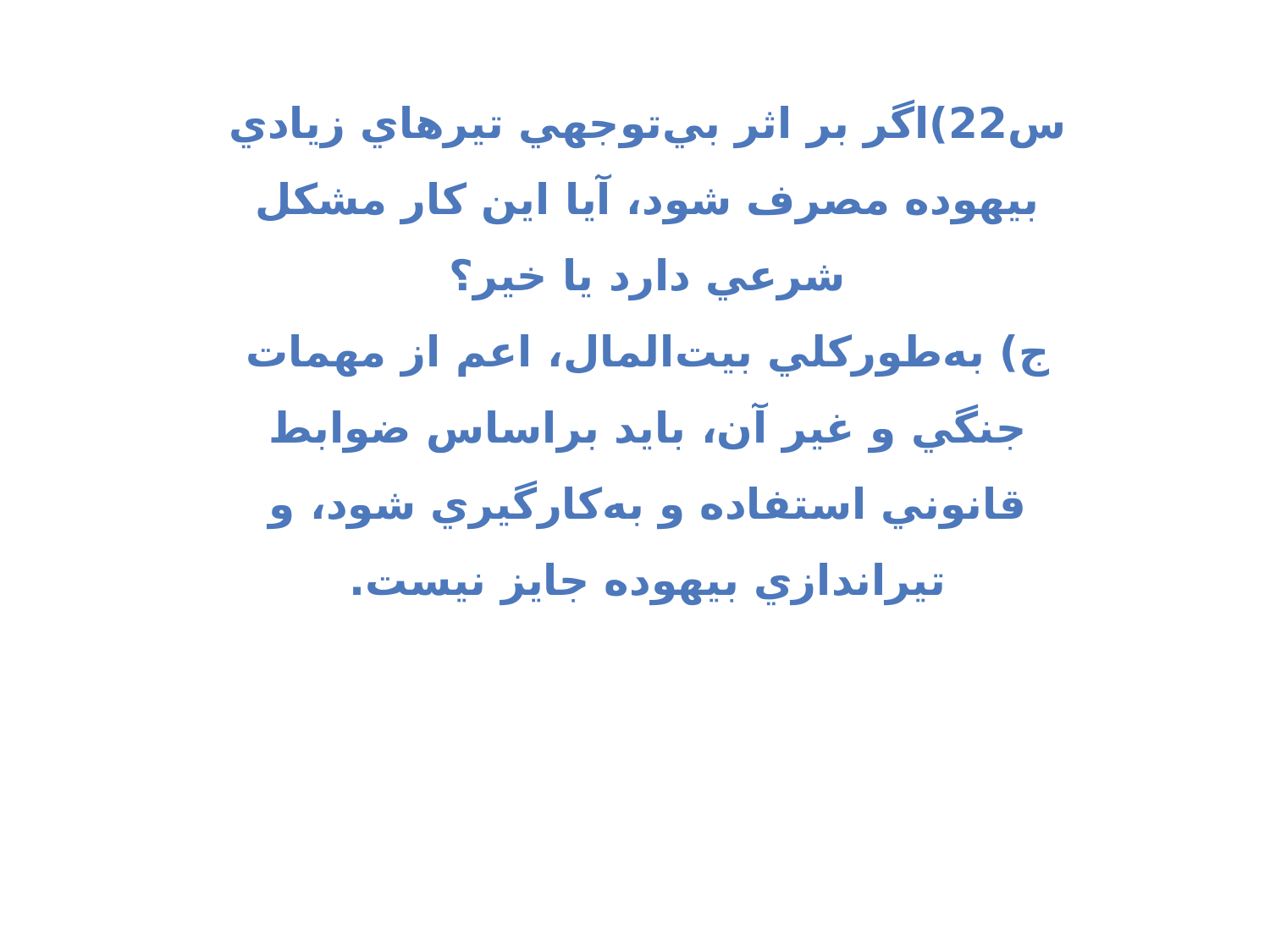

# س22)اگر بر اثر بي‌توجهي تيرهاي زيادي بيهوده مصرف شود، آيا اين كار مشكل شرعي دارد يا خير؟ ج) به‌طور‌كلي بيت‌المال، اعم از مهمات جنگي و غير آن، بايد بر‌اساس ضوابط قانوني استفاده و به‌كارگيري شود، و تيراندازي بيهوده جايز نيست.